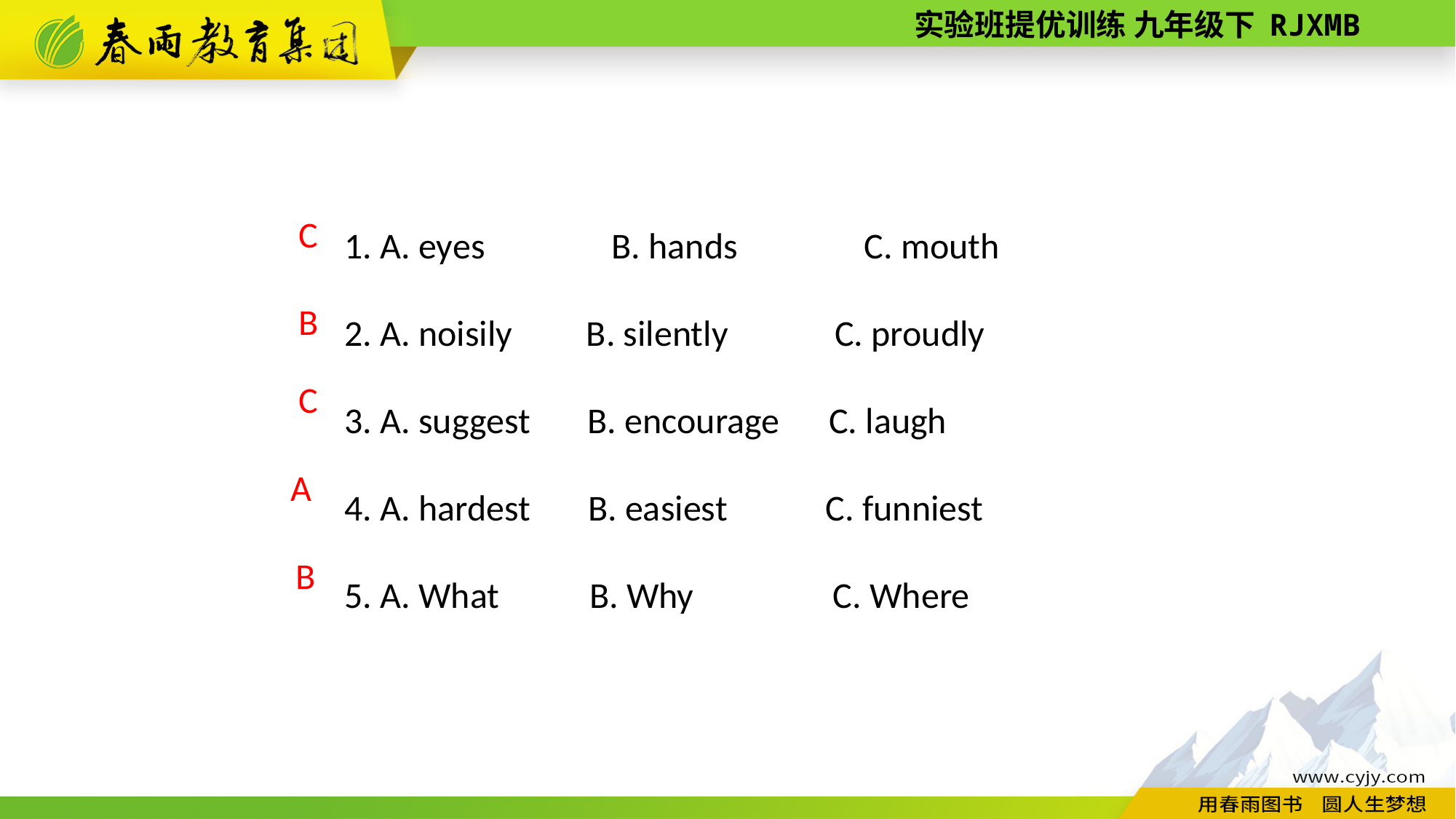

1. A. eyes　　　B. hands　　　C. mouth
2. A. noisily         B. silently             C. proudly
3. A. suggest       B. encourage      C. laugh
4. A. hardest       B. easiest            C. funniest
5. A. What           B. Why                 C. Where
 C
B
C
A
 B